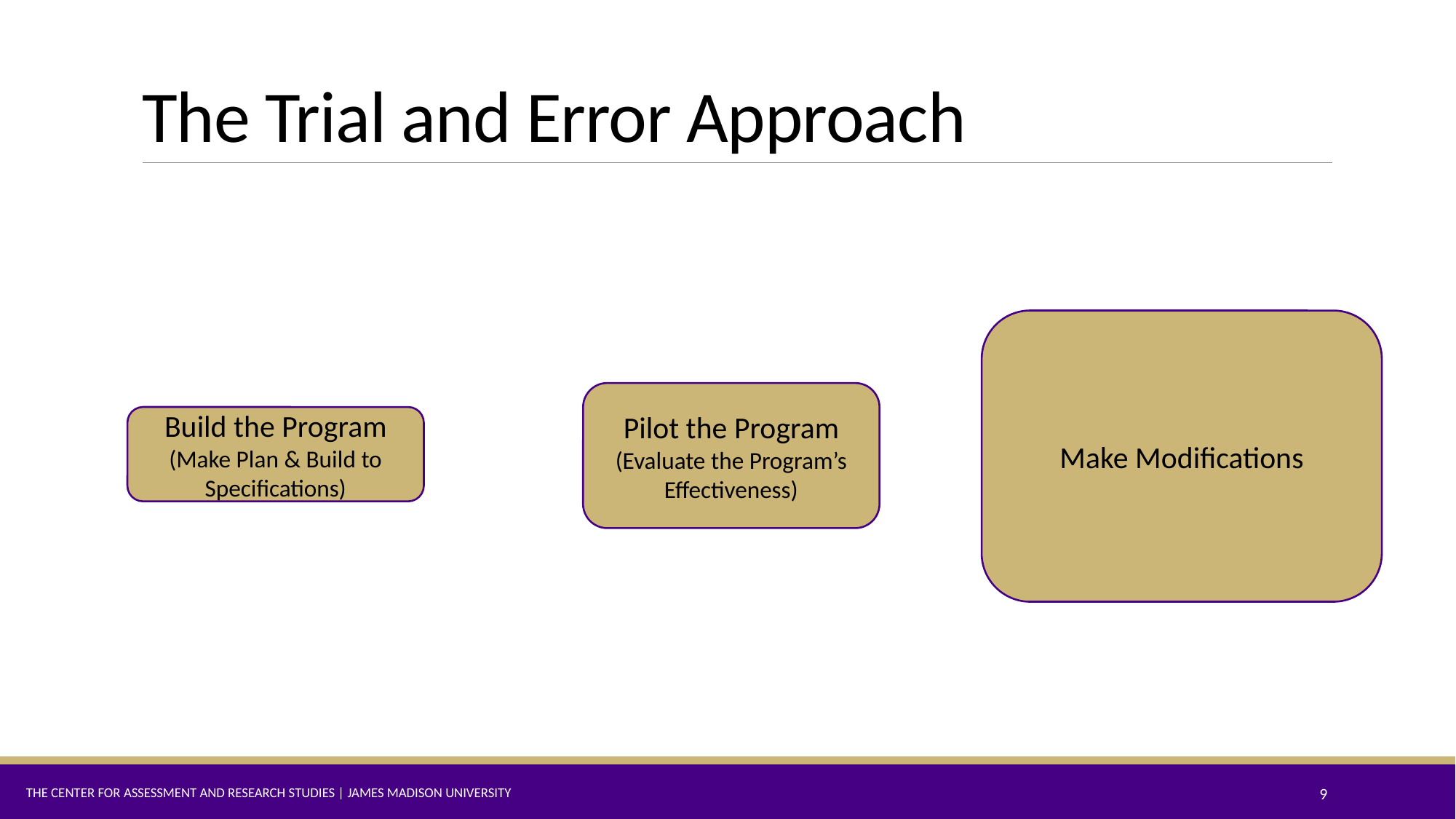

# The Trial and Error Approach
Make Modifications
Build the Program
(Make Plan & Build to Specifications)
Pilot the Program
(Evaluate the Program’s Effectiveness)
The Center for Assessment and Research Studies | James Madison University
9